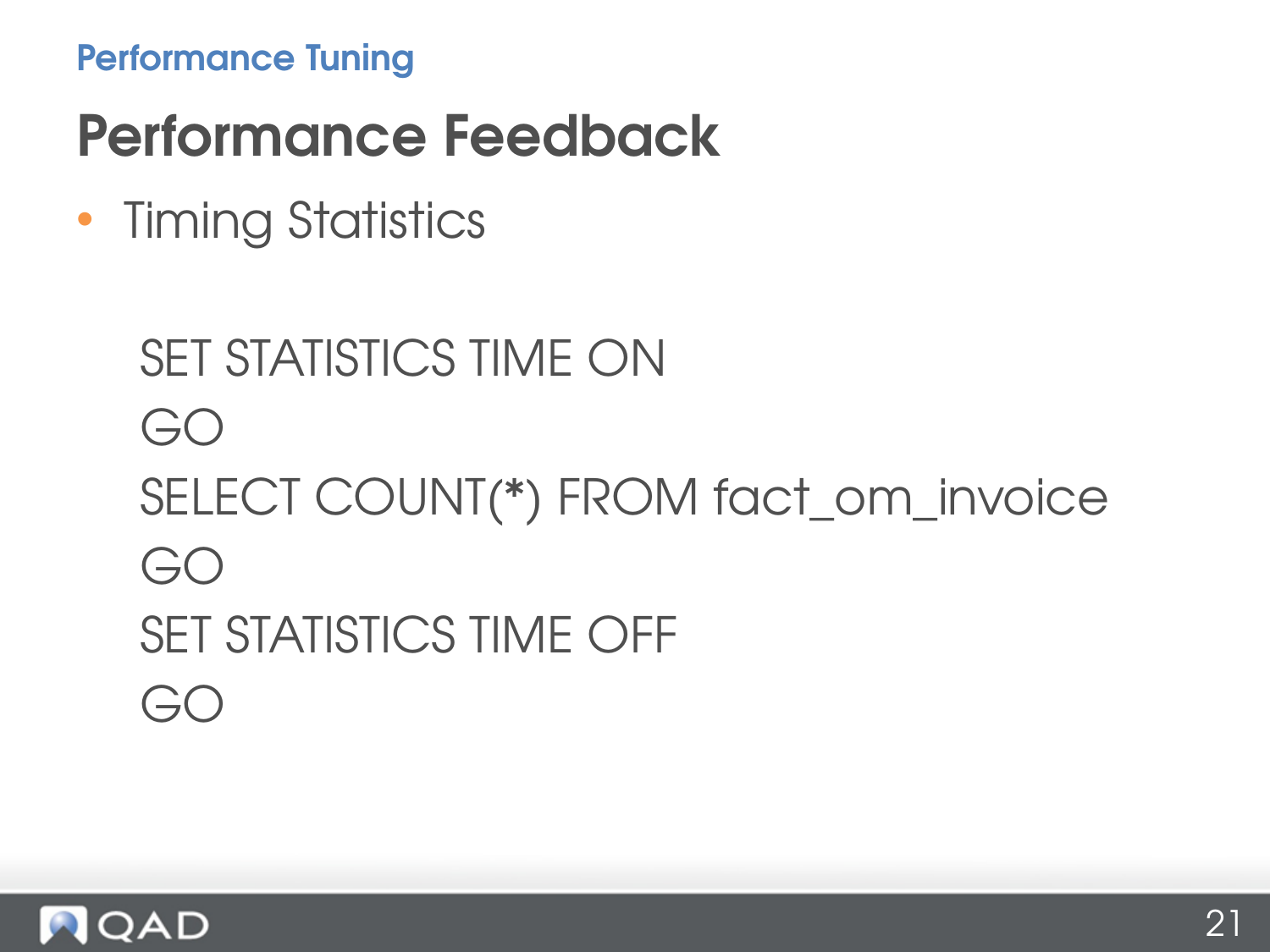

Performance Tuning
# Performance Feedback
Timing Statistics

SET STATISTICS TIME ON
GO
SELECT COUNT(*) FROM fact_om_invoice
GO
SET STATISTICS TIME OFF
GO
21